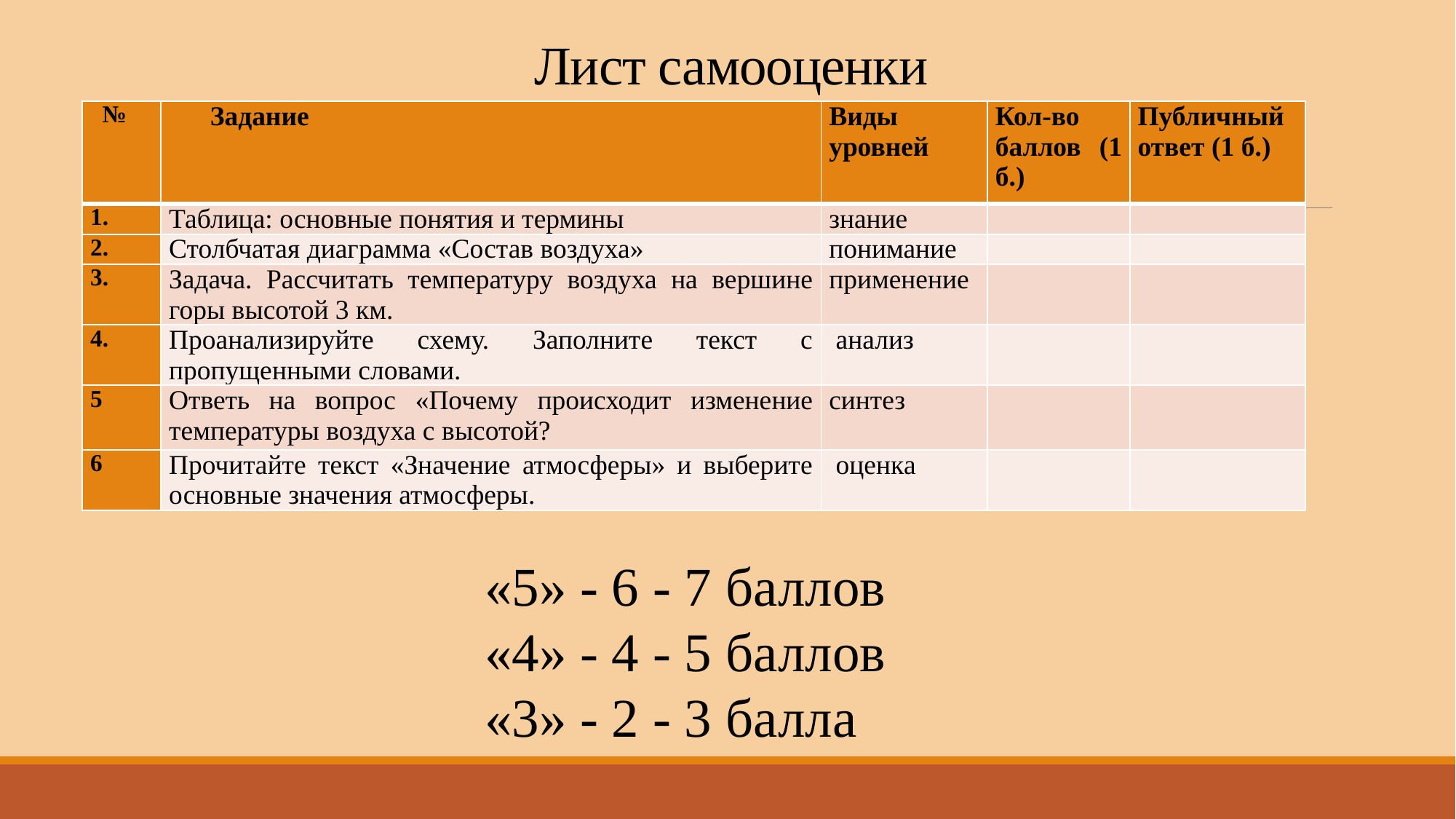

# Лист самооценки
| № | Задание | Виды уровней | Кол-во баллов (1 б.) | Публичный ответ (1 б.) |
| --- | --- | --- | --- | --- |
| 1. | Таблица: основные понятия и термины | знание |  |  |
| 2. | Столбчатая диаграмма «Состав воздуха» | понимание |  |  |
| 3. | Задача. Рассчитать температуру воздуха на вершине горы высотой 3 км. | применение |  |  |
| 4. | Проанализируйте схему. Заполните текст с пропущенными словами. | анализ |  |  |
| 5 | Ответь на вопрос «Почему происходит изменение температуры воздуха с высотой? | синтез |  |  |
| 6 | Прочитайте текст «Значение атмосферы» и выберите основные значения атмосферы. | оценка |  |  |
«5» - 6 - 7 баллов
«4» - 4 - 5 баллов
«3» - 2 - 3 балла